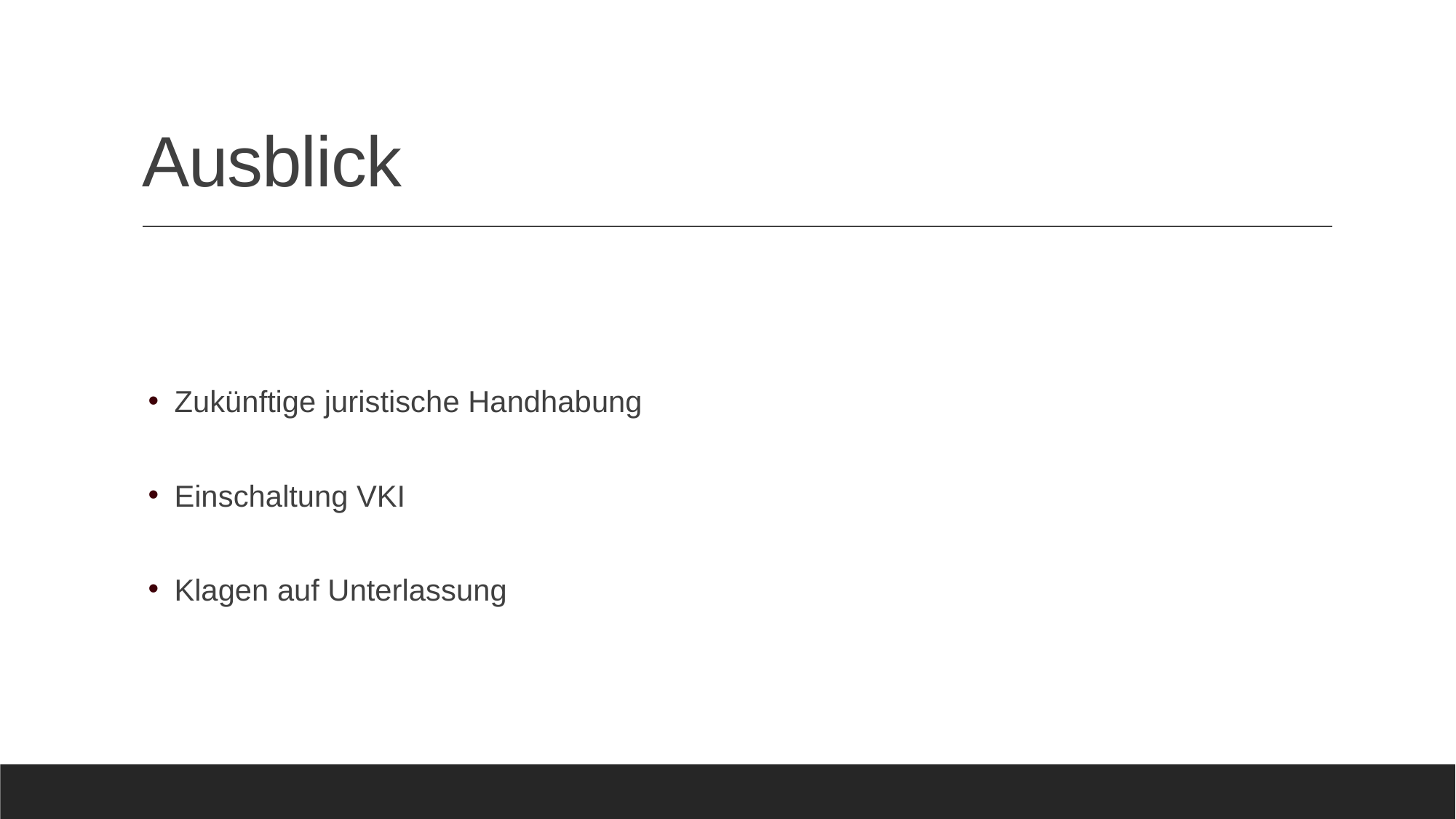

# Ausblick
Zukünftige juristische Handhabung
Einschaltung VKI
Klagen auf Unterlassung